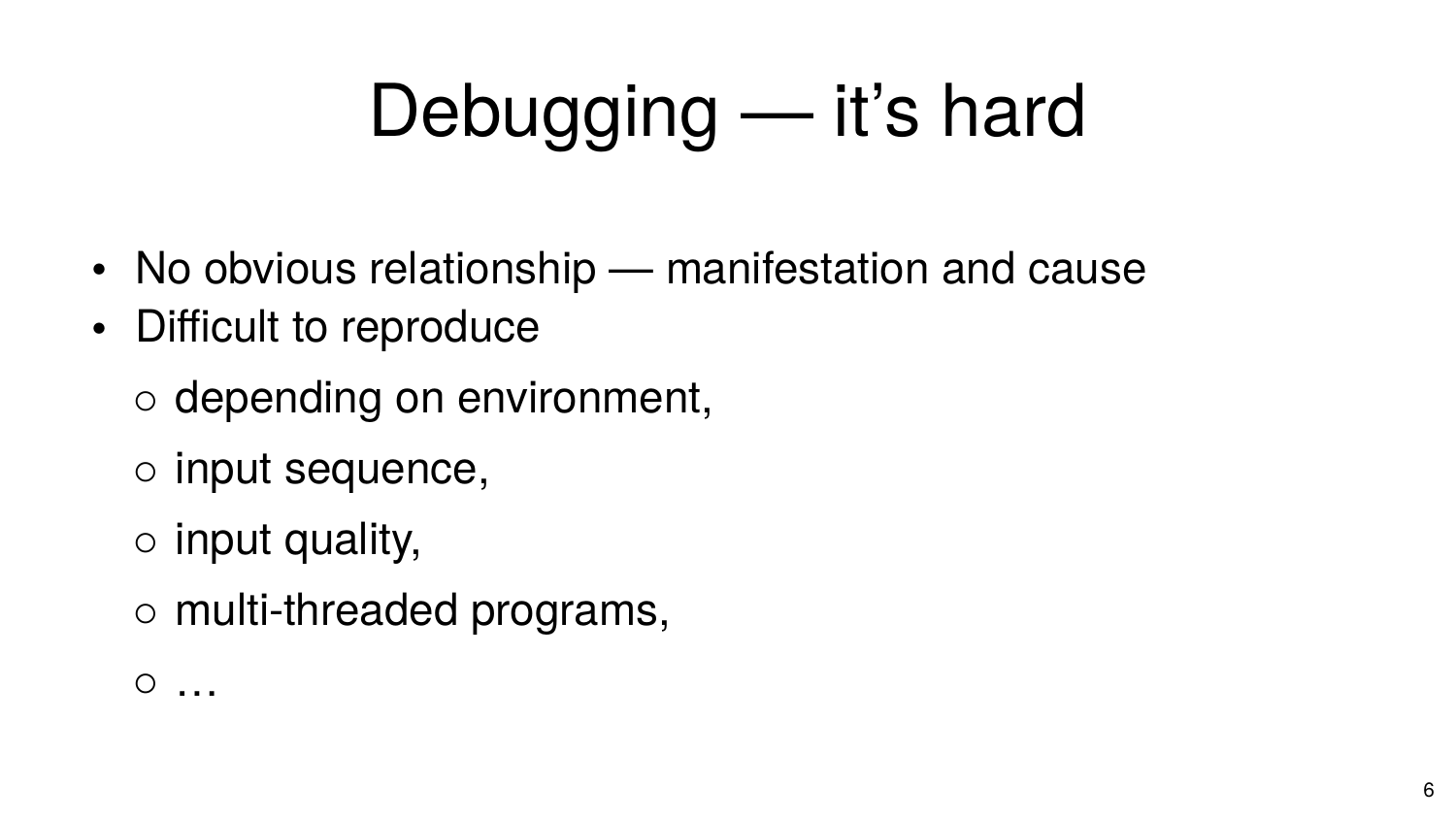

# Debugging — it’s hard
No obvious relationship — manifestation and cause
Difficult to reproduce
depending on environment,
input sequence,
input quality,
multi-threaded programs,
…
6